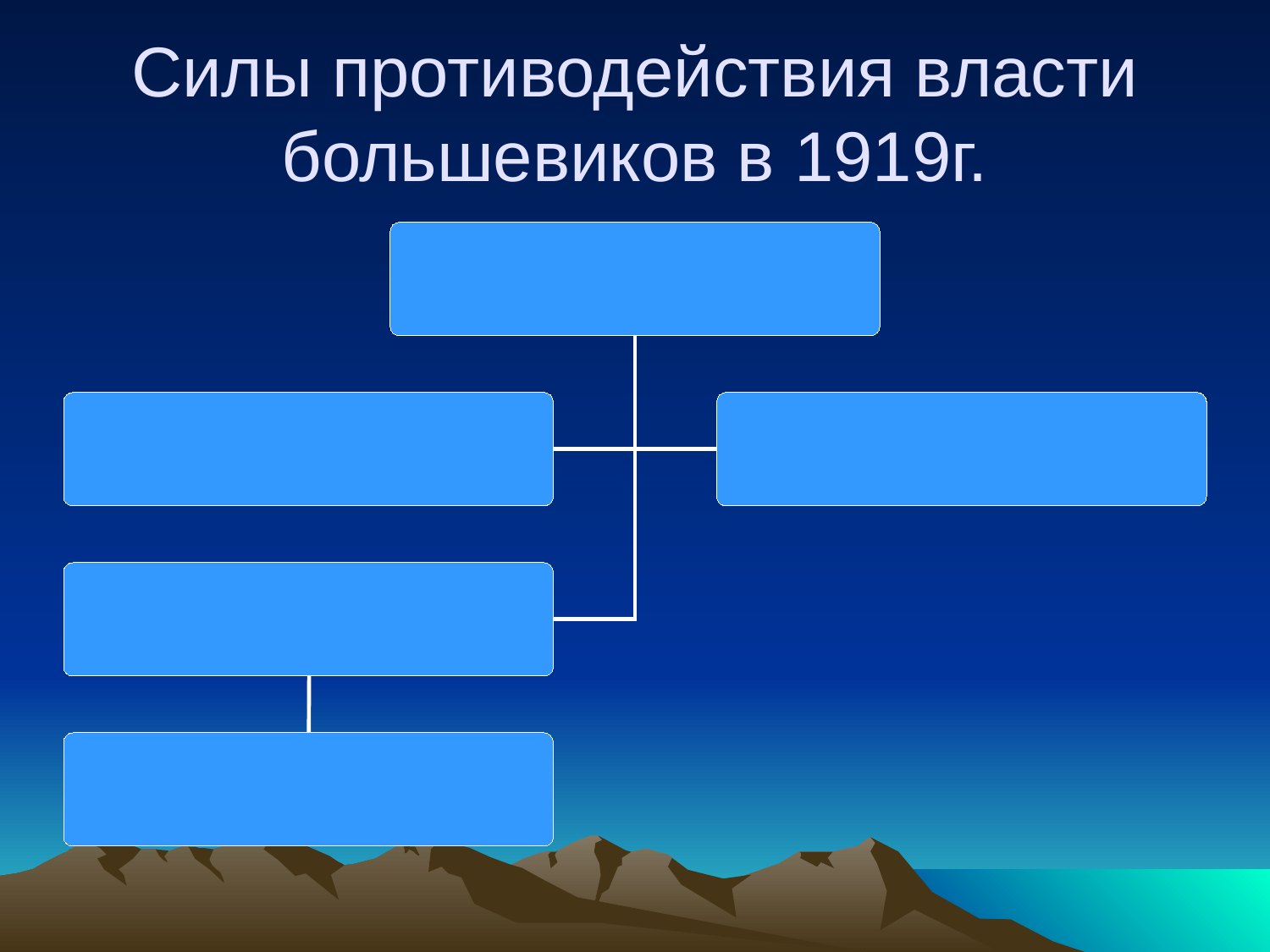

# Силы противодействия власти большевиков в 1919г.